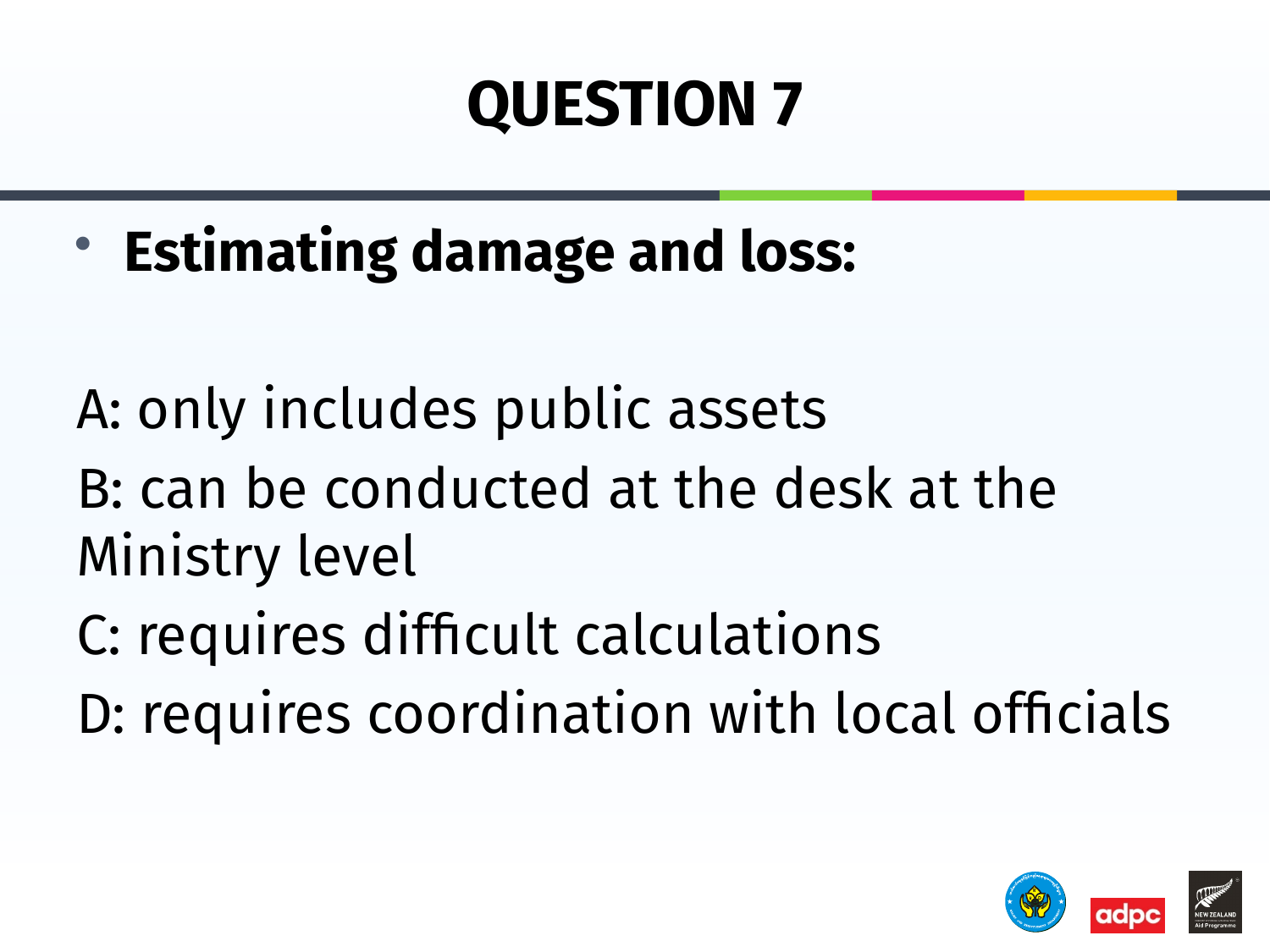

# QUESTION 7
Estimating damage and loss:

A: only includes public assets
B: can be conducted at the desk at the Ministry level
C: requires difficult calculations
D: requires coordination with local officials